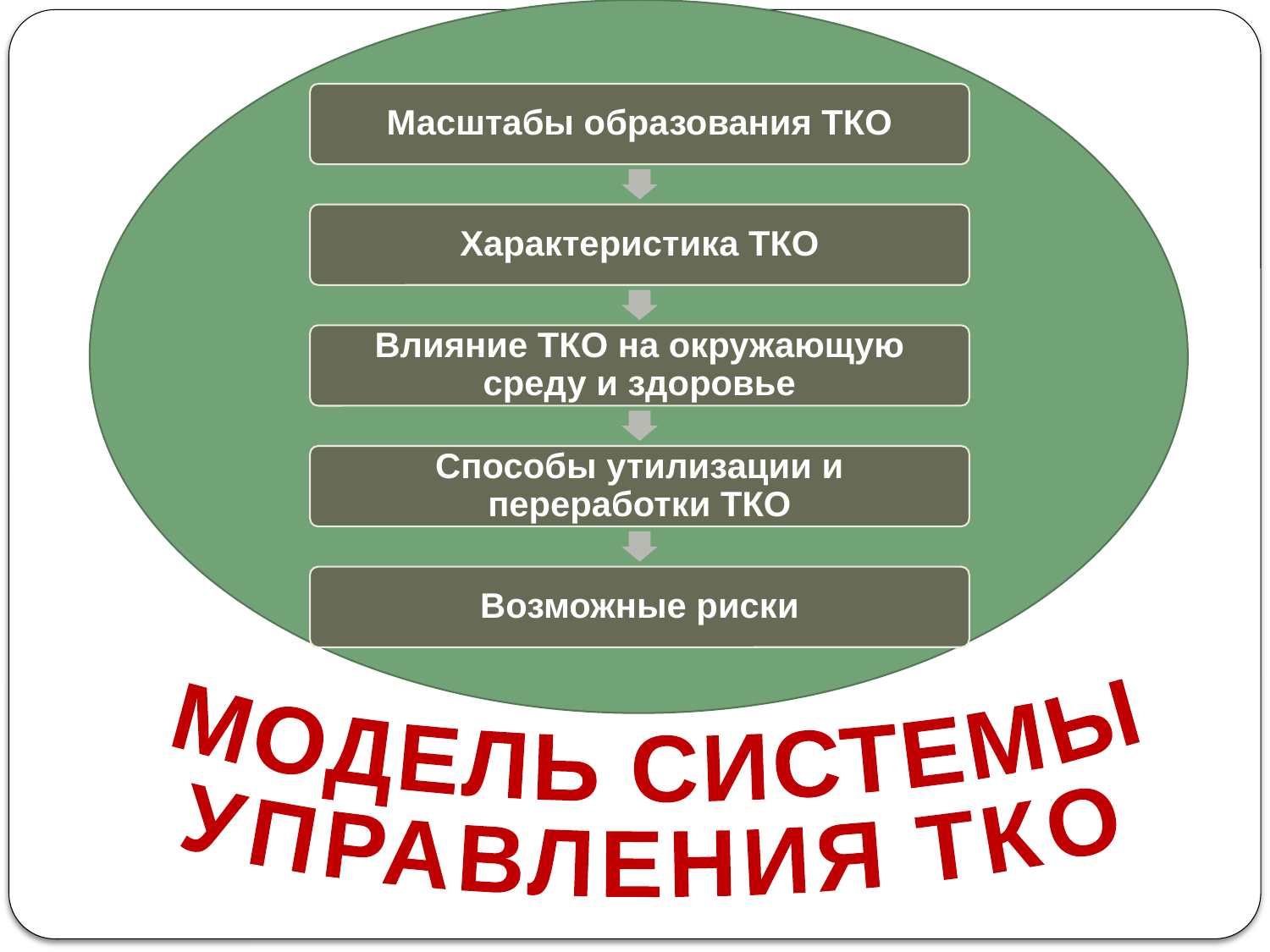

Масштабы образования ТКО

Характеристика ТКО

Влияние ТКО на окружающую среду и здоровье

Способы утилизации и переработки ТКО

Возможные риски
МОДЕЛЬ СИСТЕМЫ
УПРАВЛЕНИЯ ТКО